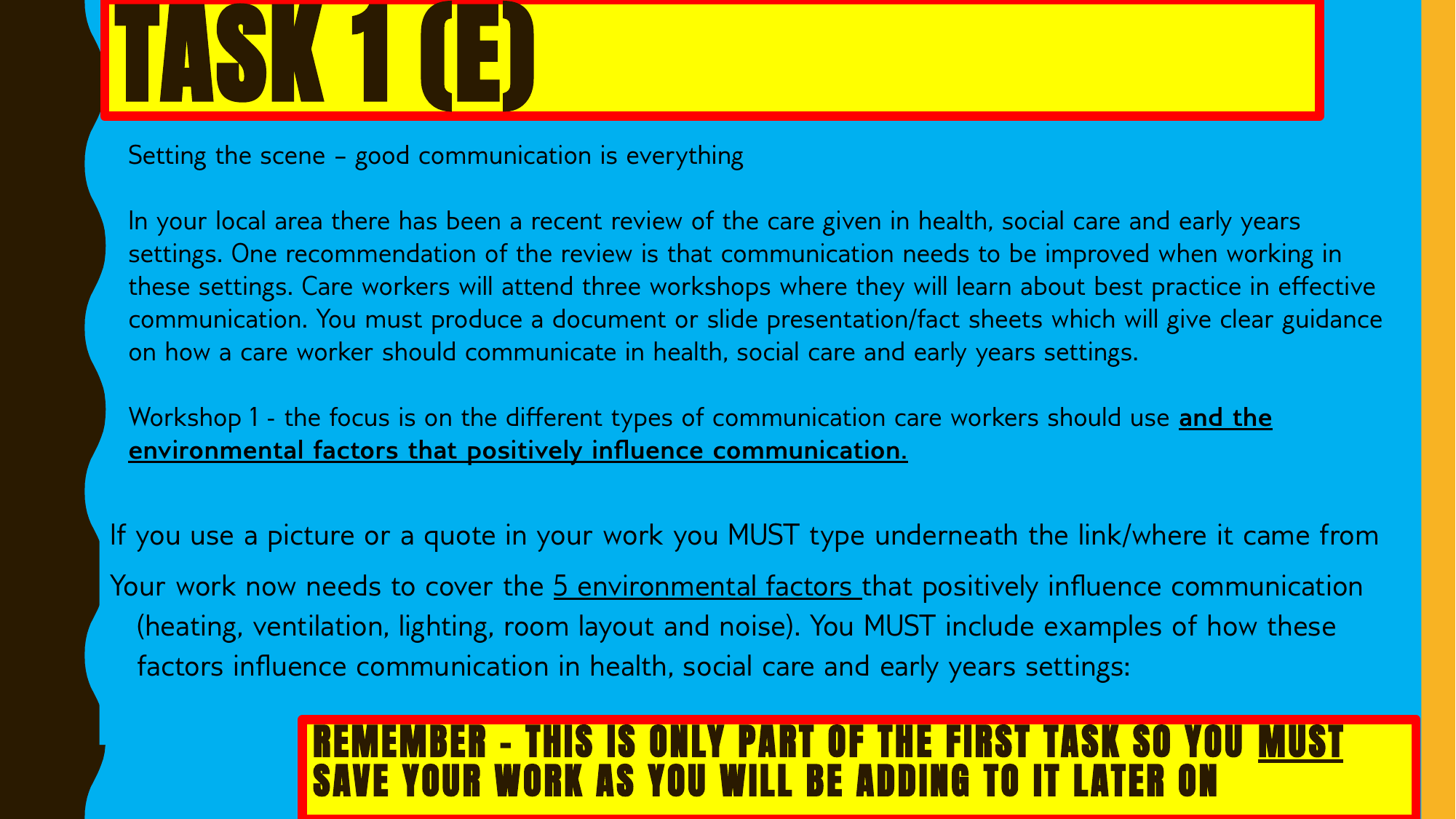

# Task 1 (e)
Setting the scene – good communication is everything

In your local area there has been a recent review of the care given in health, social care and early years settings. One recommendation of the review is that communication needs to be improved when working in these settings. Care workers will attend three workshops where they will learn about best practice in effective communication. You must produce a document or slide presentation/fact sheets which will give clear guidance on how a care worker should communicate in health, social care and early years settings.

Workshop 1 - the focus is on the different types of communication care workers should use and the environmental factors that positively influence communication.
If you use a picture or a quote in your work you MUST type underneath the link/where it came from
Your work now needs to cover the 5 environmental factors that positively influence communication (heating, ventilation, lighting, room layout and noise). You MUST include examples of how these factors influence communication in health, social care and early years settings:

REMEMBER – this is only part of the first task so you must save your work as you will be adding to it later on